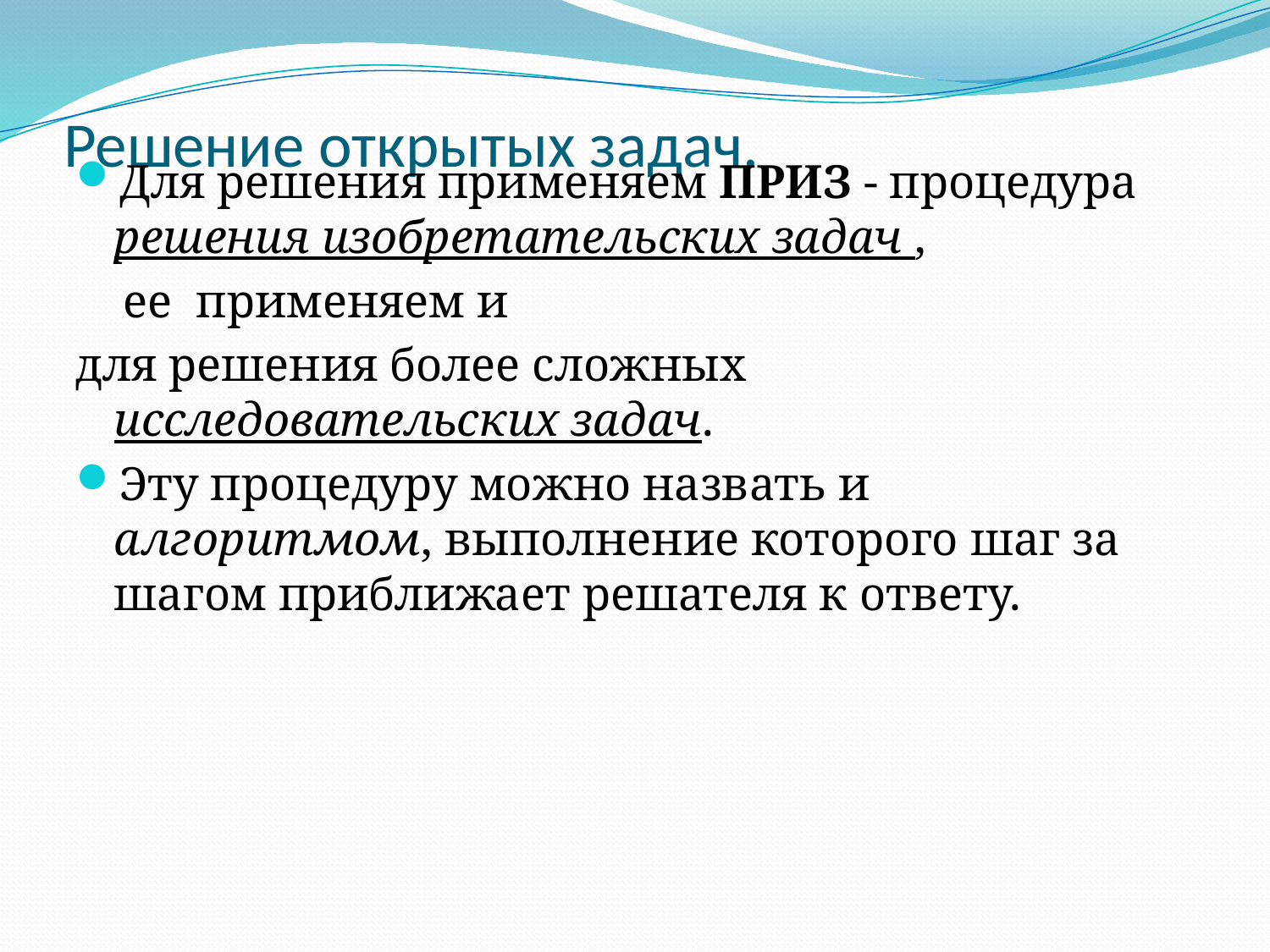

# Решение открытых задач.
Для решения применяем ПРИЗ - процедура решения изобретательских задач ,
    ее  применяем и
для решения более сложных исследовательских задач.
Эту процедуру можно назвать и алгоритмом, выполнение которого шаг за шагом приближает решателя к ответу.